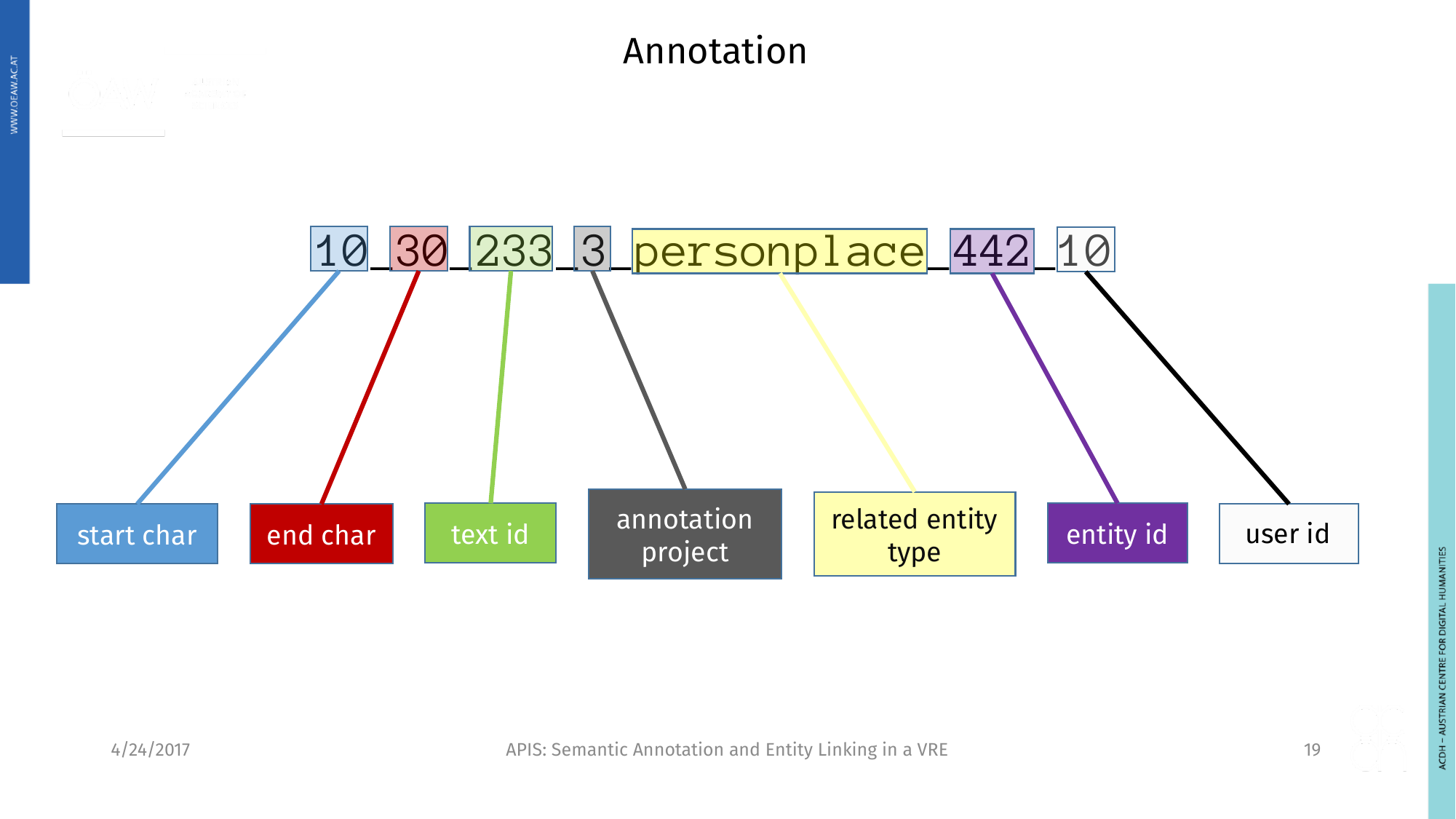

# Annotation
10_30_233_3_personplace_442_10

annotation project
related entity type
text id
entity id
start char
end char
User id
user id
4/24/2017
APIS: Semantic Annotation and Entity Linking in a VRE
19